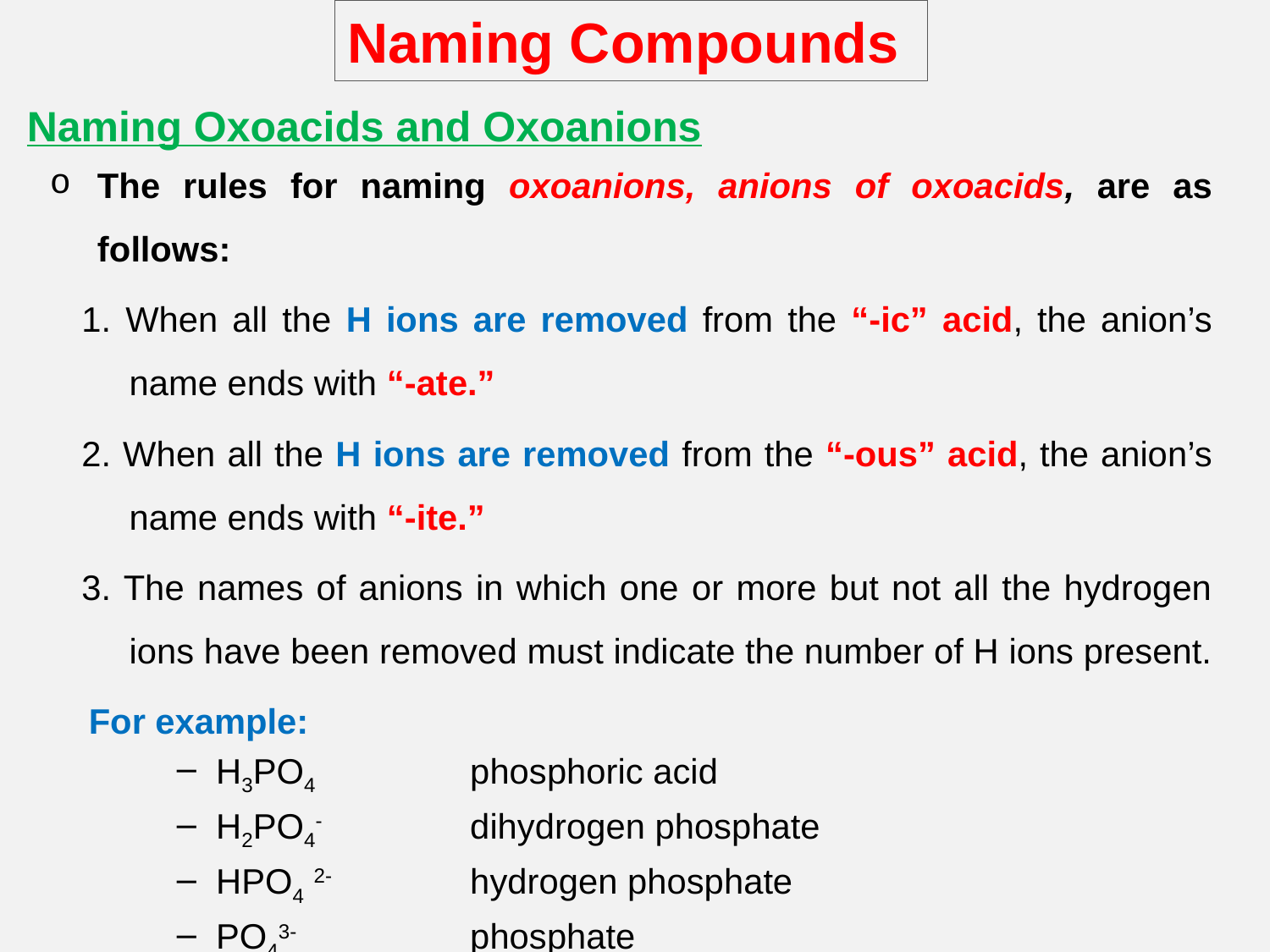

Naming Compounds
Naming Oxoacids and Oxoanions
The rules for naming oxoanions, anions of oxoacids, are as follows:
1. When all the H ions are removed from the “-ic” acid, the anion’s name ends with “-ate.”
2. When all the H ions are removed from the “-ous” acid, the anion’s name ends with “-ite.”
3. The names of anions in which one or more but not all the hydrogen ions have been removed must indicate the number of H ions present.
    For example:
H3PO4 		phosphoric acid
H2PO4- 		dihydrogen phosphate
HPO4 2- 		hydrogen phosphate
PO43- 		phosphate